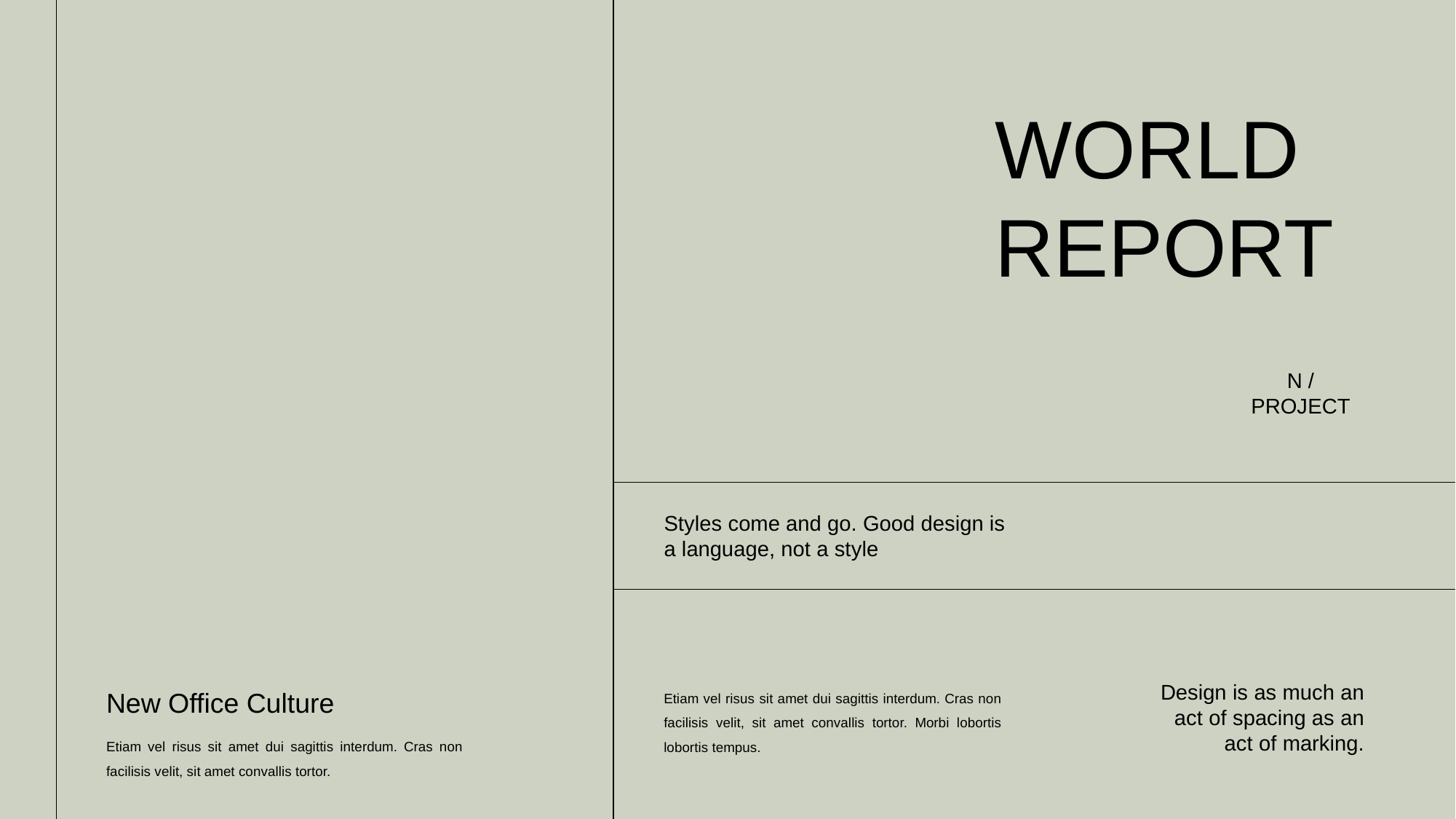

WORLD
REPORT

N / PROJECT
Styles come and go. Good design is a language, not a style
Design is as much an act of spacing as an act of marking.
Etiam vel risus sit amet dui sagittis interdum. Cras non facilisis velit, sit amet convallis tortor. Morbi lobortis lobortis tempus.
New Office Culture
Etiam vel risus sit amet dui sagittis interdum. Cras non facilisis velit, sit amet convallis tortor.